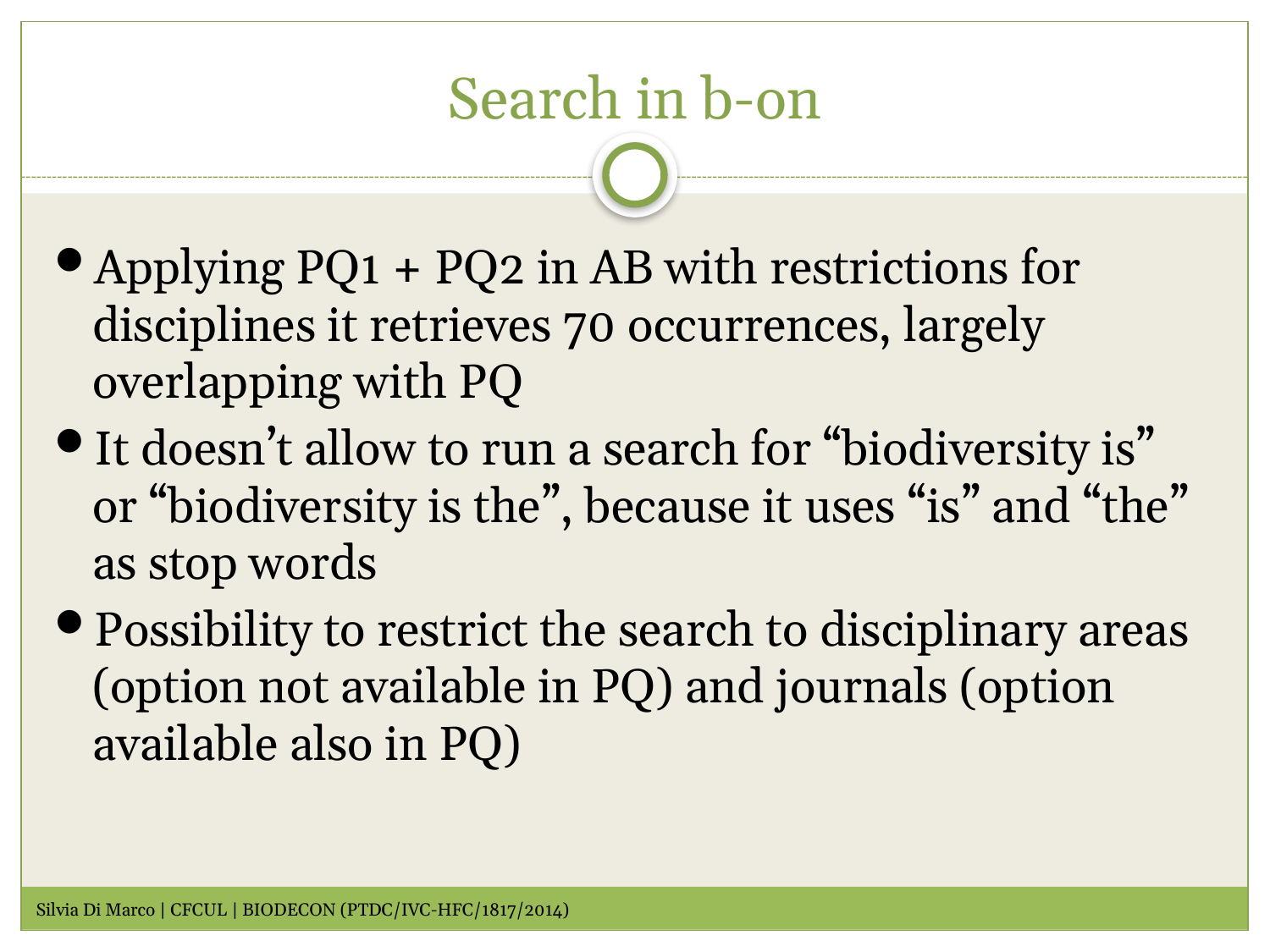

# Search in b-on
Applying PQ1 + PQ2 in AB with restrictions for disciplines it retrieves 70 occurrences, largely overlapping with PQ
It doesn’t allow to run a search for “biodiversity is” or “biodiversity is the”, because it uses “is” and “the” as stop words
Possibility to restrict the search to disciplinary areas (option not available in PQ) and journals (option available also in PQ)

Silvia Di Marco | CFCUL | BIODECON (PTDC/IVC-HFC/1817/2014)